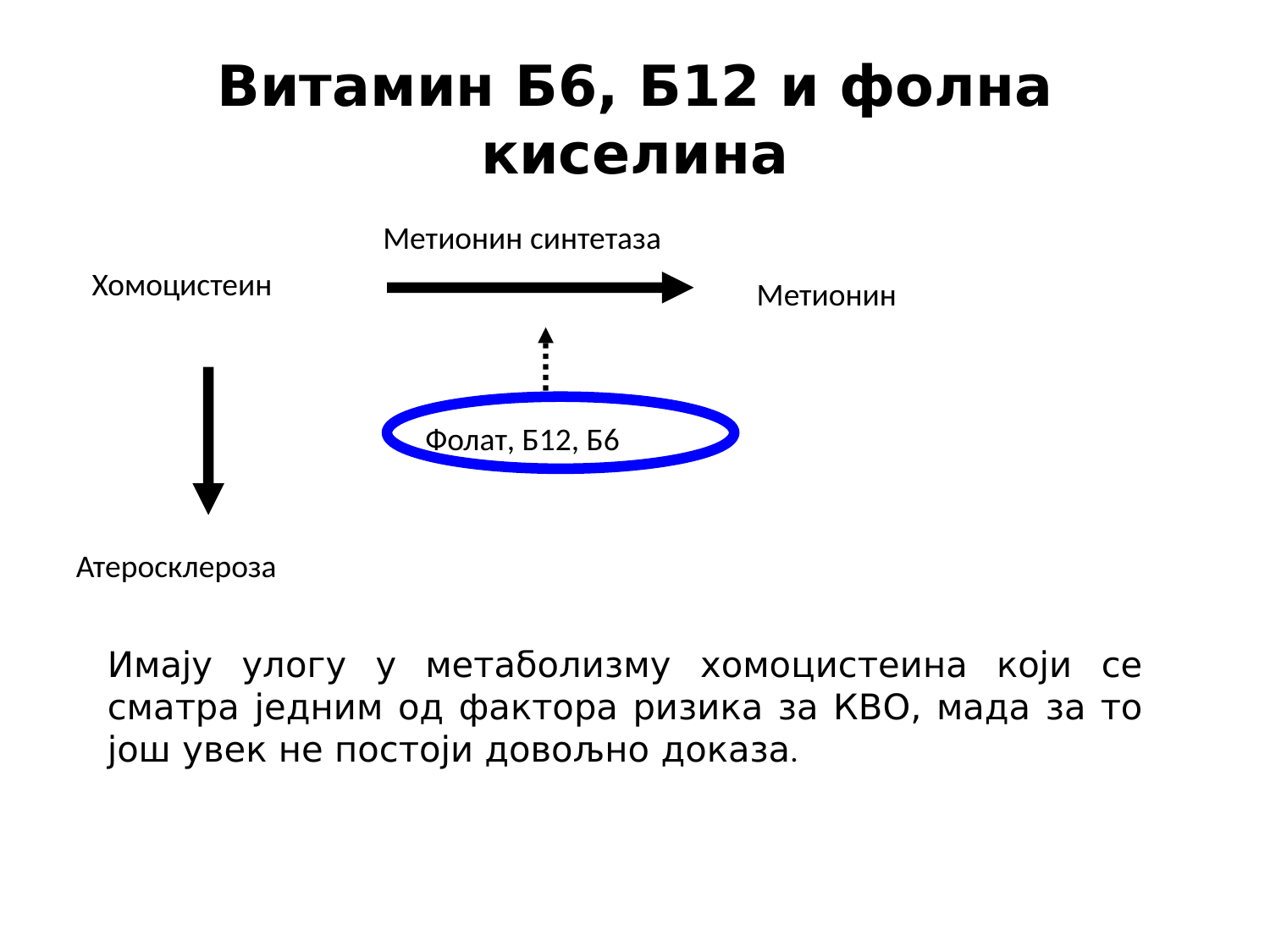

# Витамин Б6, Б12 и фолна киселина
Метионин синтетаза
Хомоцистеин
Метионин

Фолат, Б12, Б6
Атеросклероза
Имају улогу у метаболизму хомоцистеина који се сматра једним од фактора ризика за КВО, мада за то још увек не постоји довољно доказа.